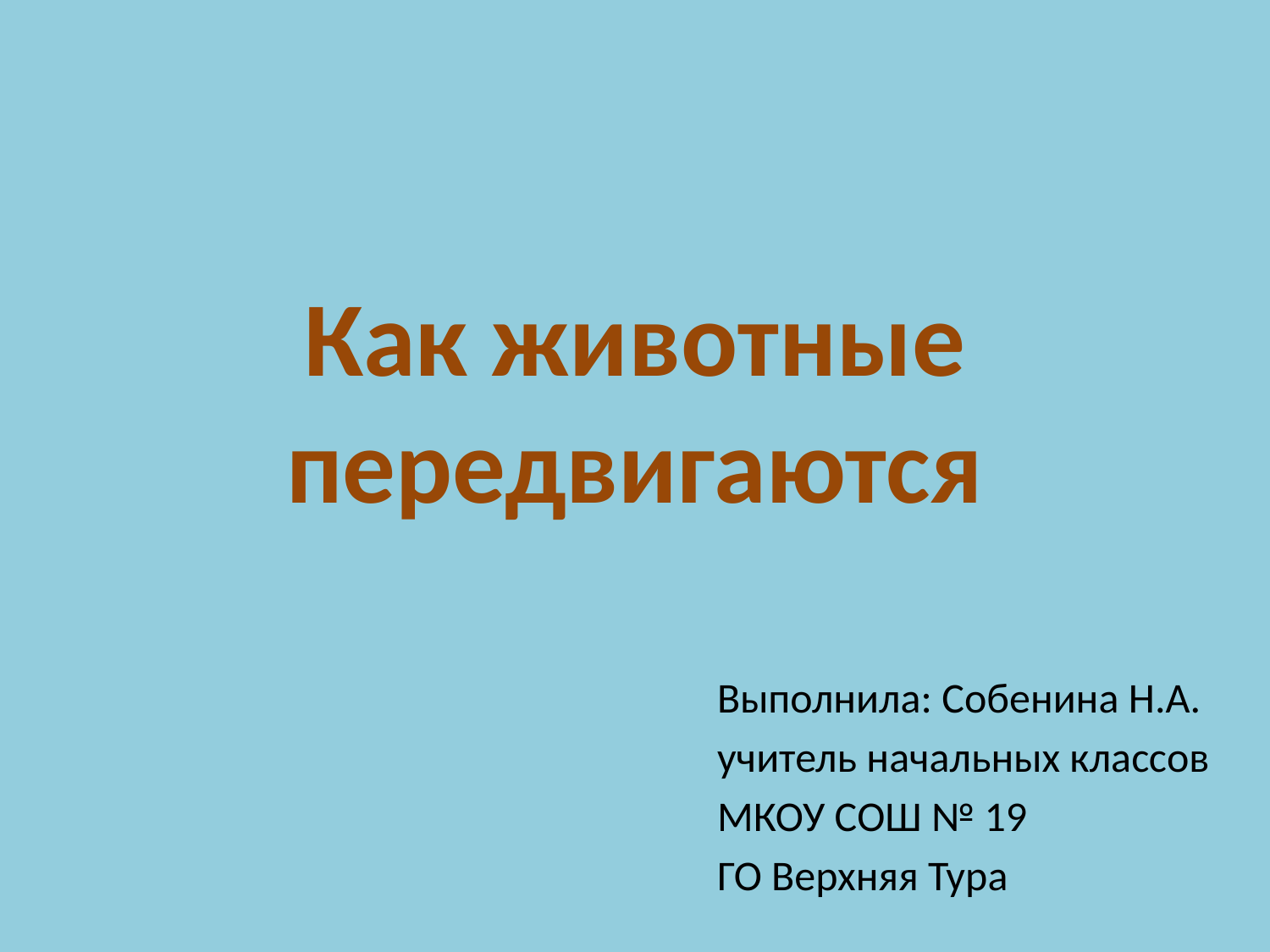

# Как животные передвигаются
Выполнила: Собенина Н.А.
учитель начальных классов
МКОУ СОШ № 19
ГО Верхняя Тура